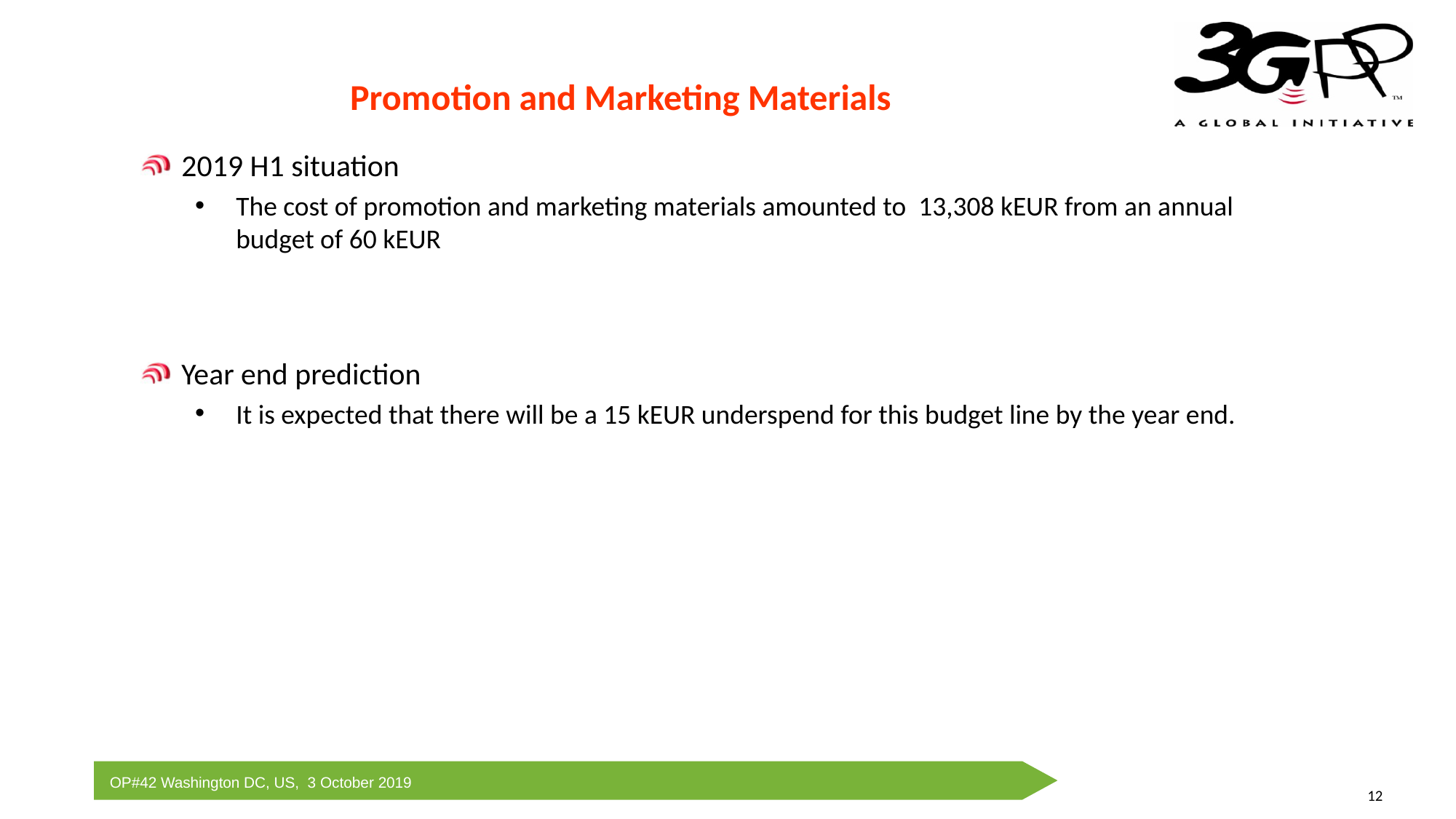

# Promotion and Marketing Materials
2019 H1 situation
The cost of promotion and marketing materials amounted to  13,308 kEUR from an annual budget of 60 kEUR

Year end prediction
It is expected that there will be a 15 kEUR underspend for this budget line by the year end.